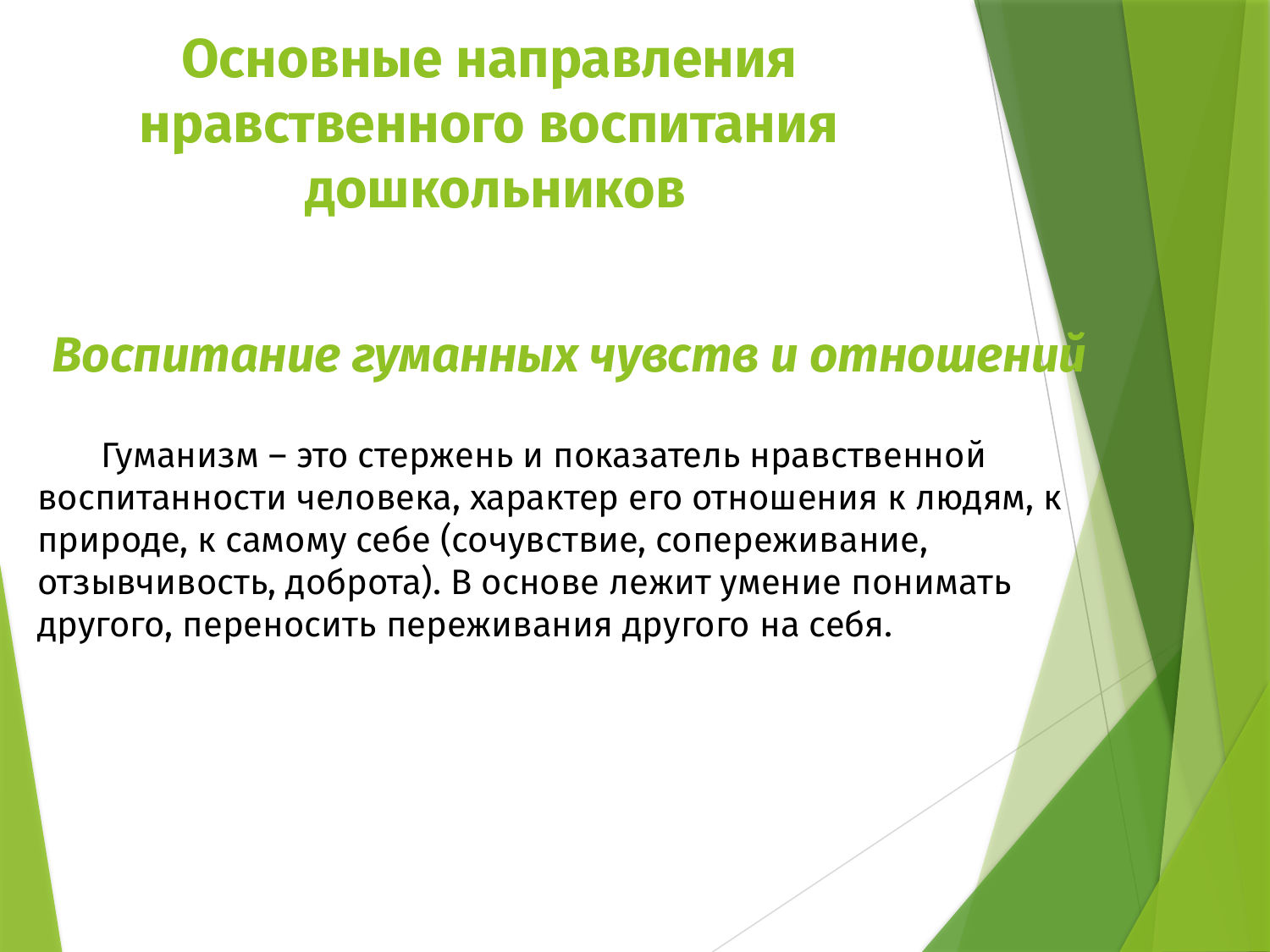

# Основные направления нравственного воспитания дошкольников
Воспитание гуманных чувств и отношений

Гуманизм – это стержень и показатель нравственной воспитанности человека, характер его отношения к людям, к природе, к самому себе (сочувствие, сопереживание, отзывчивость, доброта). В основе лежит умение понимать другого, переносить переживания другого на себя.